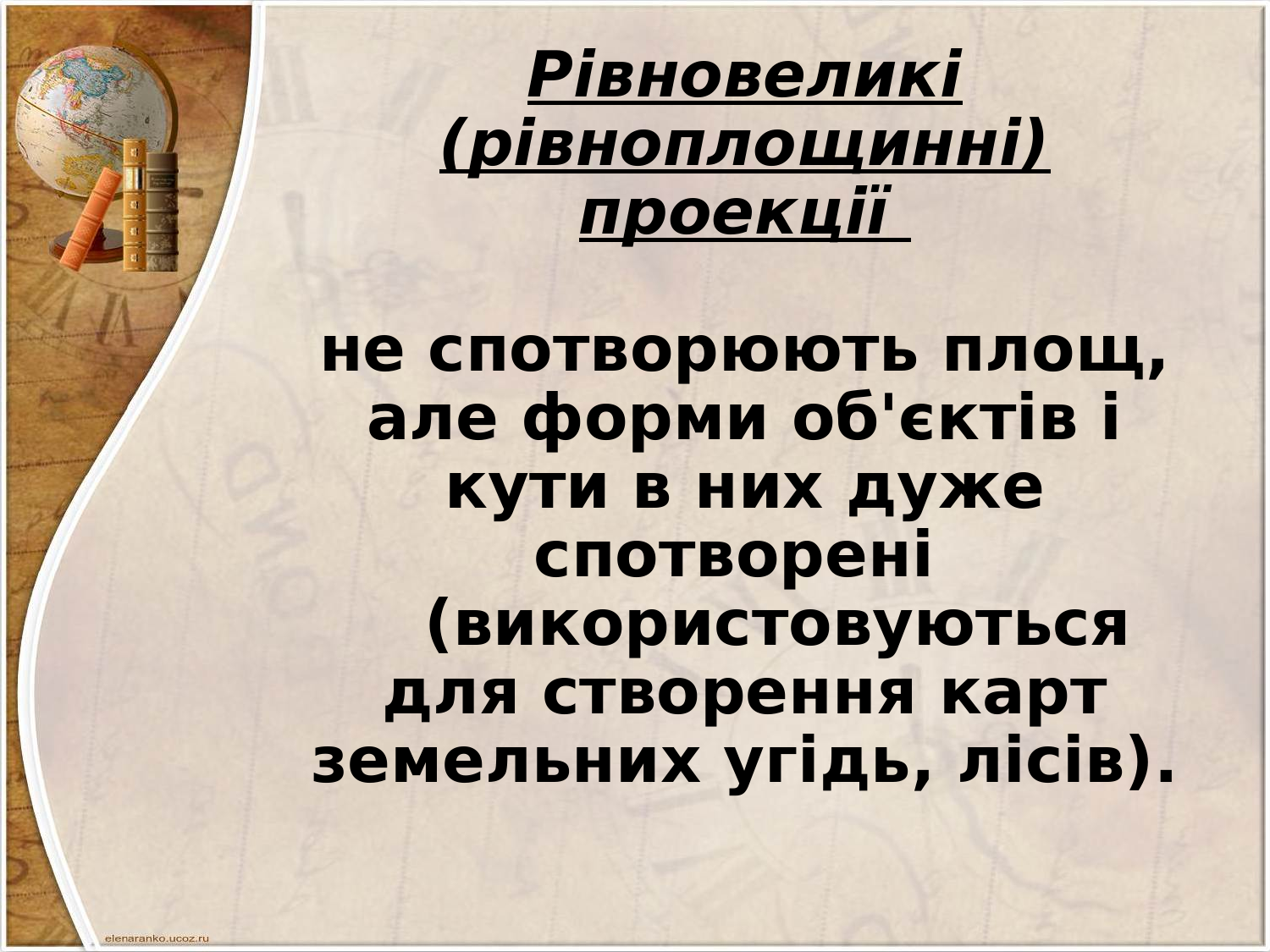

Рівновеликі (рівноплощинні) проекції

не спотворюють площ, але форми об'єктів і кути в них дуже спотворені
   (використовуються для створення карт земельних угідь, лісів).